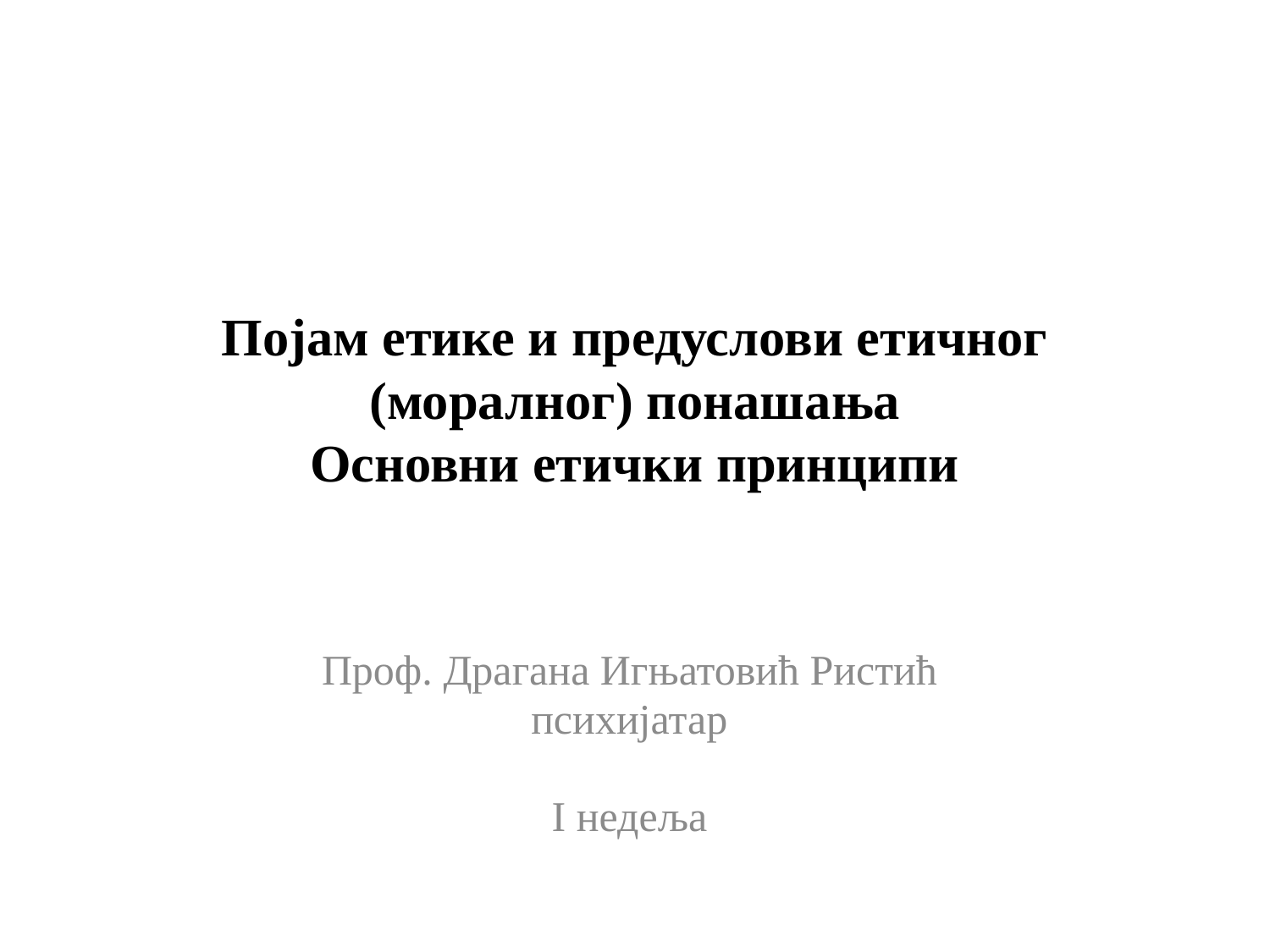

# Појам етике и предуслови етичног (моралног) понашања Основни етички принципи
Проф. Драгана Игњатовић Ристић
психијатар

I недеља